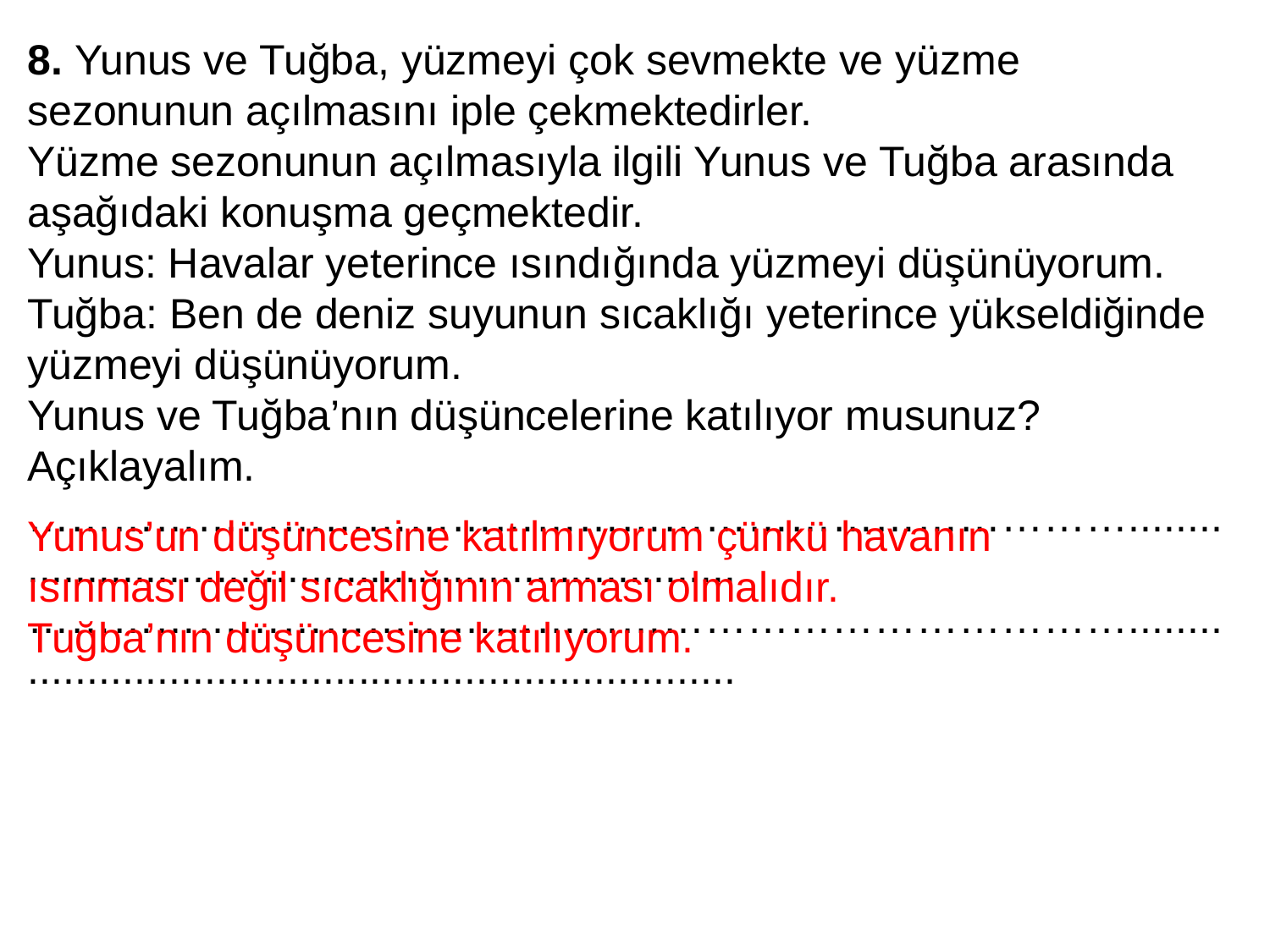

8. Yunus ve Tuğba, yüzmeyi çok sevmekte ve yüzme sezonunun açılmasını iple çekmektedirler.
Yüzme sezonunun açılmasıyla ilgili Yunus ve Tuğba arasında aşağıdaki konuşma geçmektedir.
Yunus: Havalar yeterince ısındığında yüzmeyi düşünüyorum.
Tuğba: Ben de deniz suyunun sıcaklığı yeterince yükseldiğinde yüzmeyi düşünüyorum.
Yunus ve Tuğba’nın düşüncelerine katılıyor musunuz? Açıklayalım.
……………………………………………………………………....................................................................
……………………………………………………………………....................................................................
Yunus’un düşüncesine katılmıyorum çünkü havanın ısınması değil sıcaklığının arması olmalıdır.
Tuğba’nın düşüncesine katılıyorum.